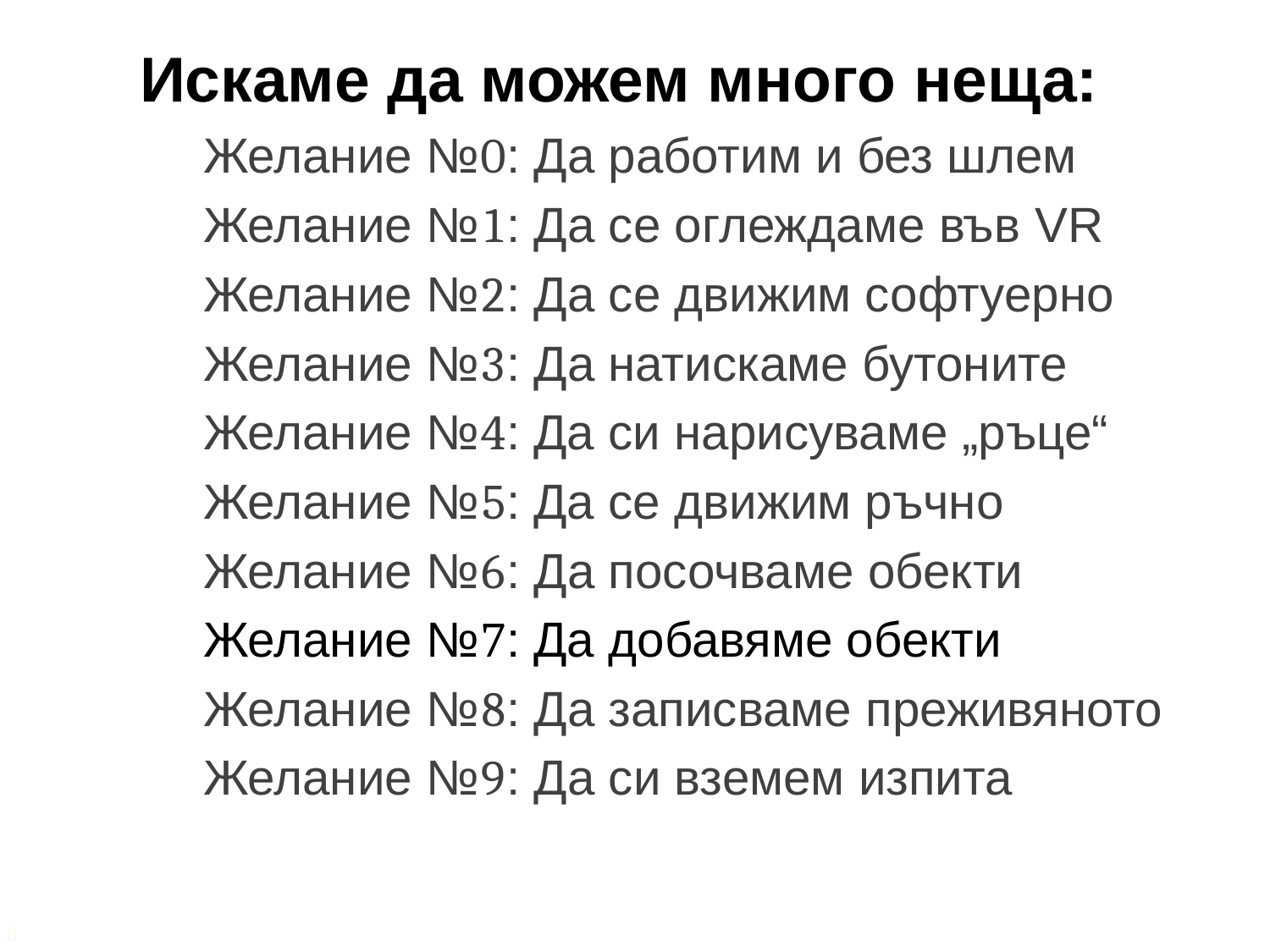

Искаме да можем много неща:
Желание №0: Да работим и без шлем
Желание №1: Да се оглеждаме във VR
Желание №2: Да се движим софтуерно
Желание №3: Да натискаме бутоните
Желание №4: Да си нарисуваме „ръце“
Желание №5: Да се движим ръчно
Желание №6: Да посочваме обекти
Желание №7: Да добавяме обекти
Желание №8: Да записваме преживяното
Желание №9: Да си вземем изпита